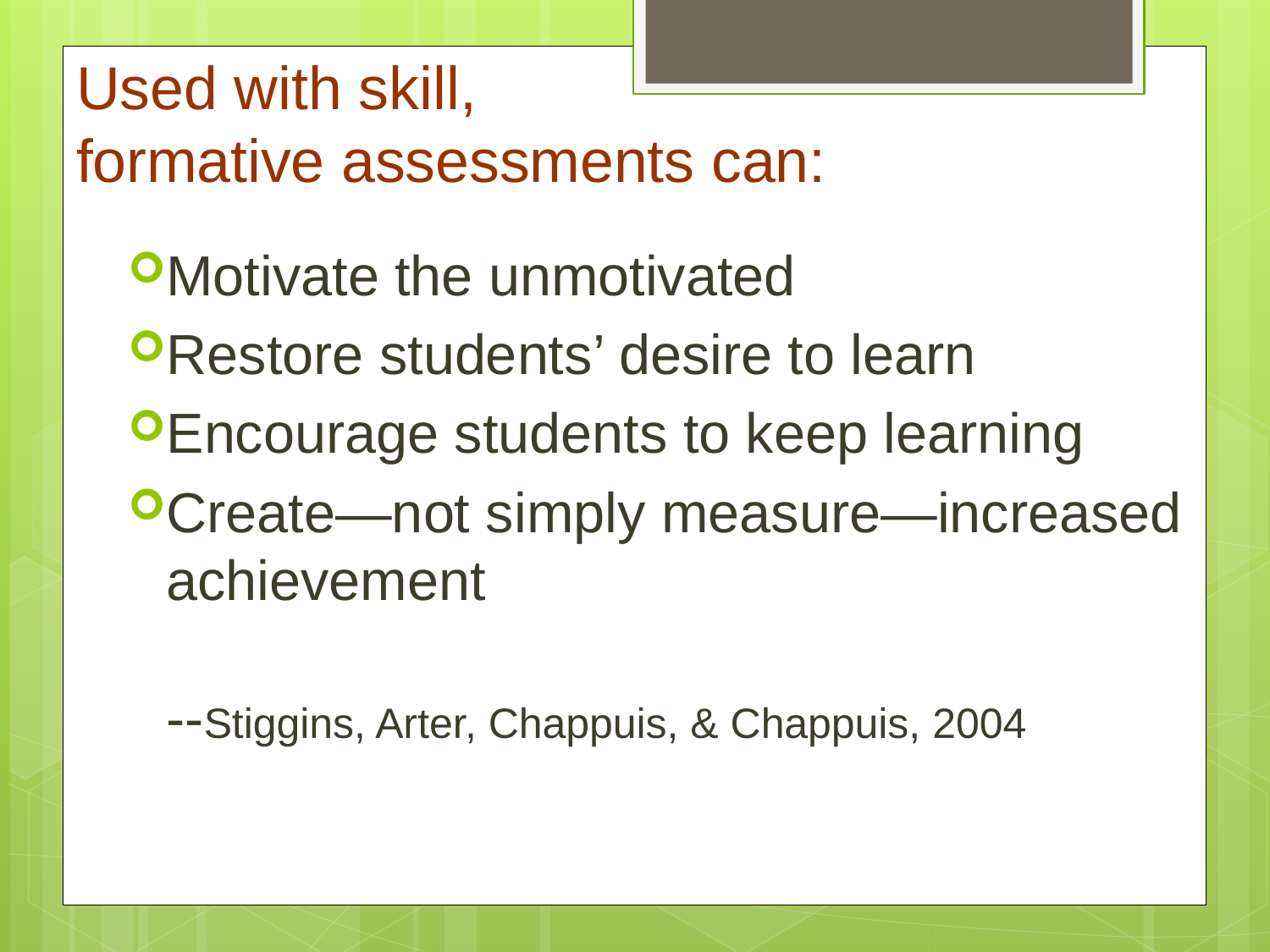

# Used with skill, formative assessments can:
Motivate the unmotivated
Restore students’ desire to learn
Encourage students to keep learning
Create—not simply measure—increased achievement

	--Stiggins, Arter, Chappuis, & Chappuis, 2004